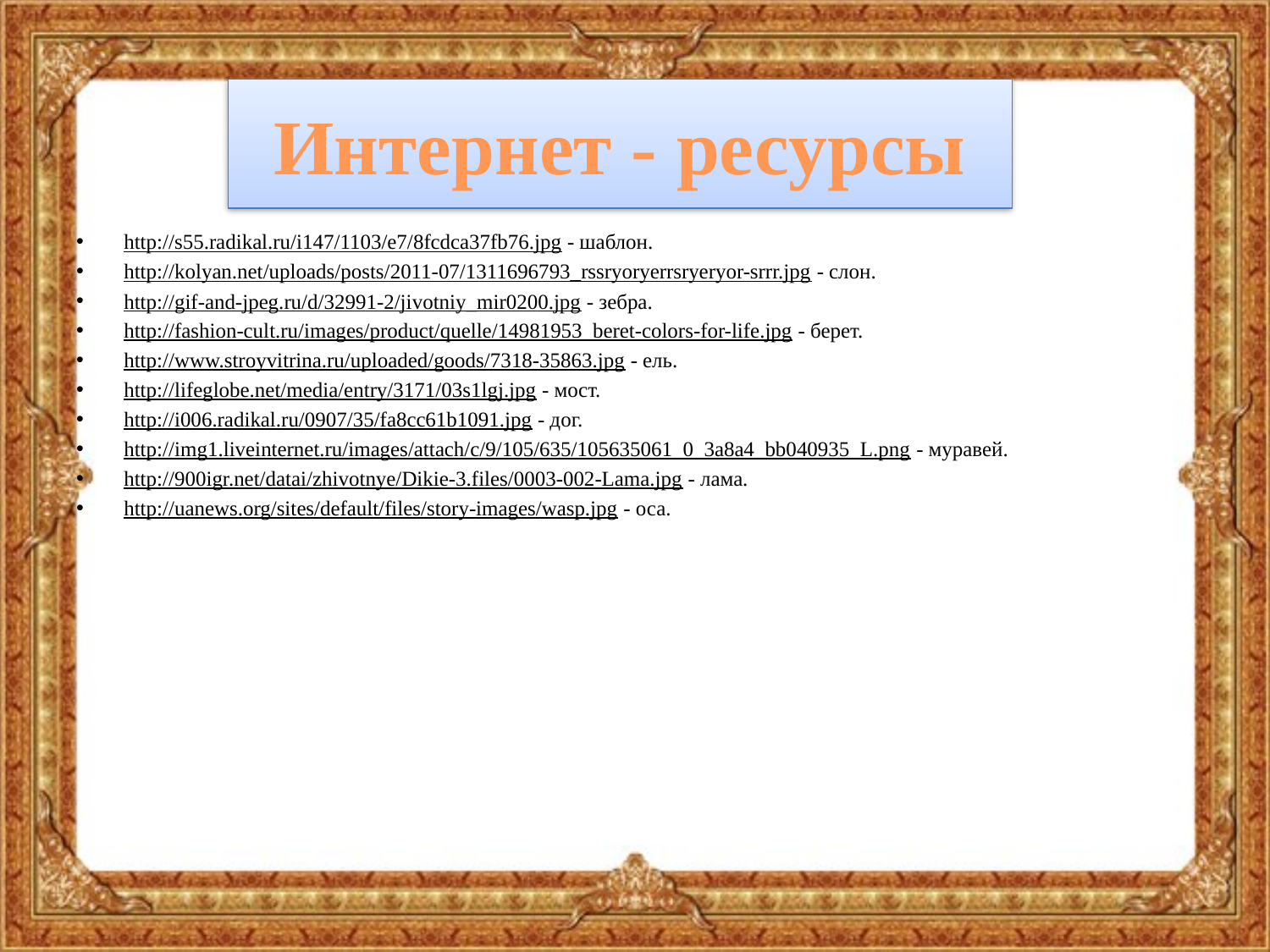

# Интернет - ресурсы
http://s55.radikal.ru/i147/1103/e7/8fcdca37fb76.jpg - шаблон.
http://kolyan.net/uploads/posts/2011-07/1311696793_rssryoryerrsryeryor-srrr.jpg - слон.
http://gif-and-jpeg.ru/d/32991-2/jivotniy_mir0200.jpg - зебра.
http://fashion-cult.ru/images/product/quelle/14981953_beret-colors-for-life.jpg - берет.
http://www.stroyvitrina.ru/uploaded/goods/7318-35863.jpg - ель.
http://lifeglobe.net/media/entry/3171/03s1lgj.jpg - мост.
http://i006.radikal.ru/0907/35/fa8cc61b1091.jpg - дог.
http://img1.liveinternet.ru/images/attach/c/9/105/635/105635061_0_3a8a4_bb040935_L.png - муравей.
http://900igr.net/datai/zhivotnye/Dikie-3.files/0003-002-Lama.jpg - лама.
http://uanews.org/sites/default/files/story-images/wasp.jpg - оса.